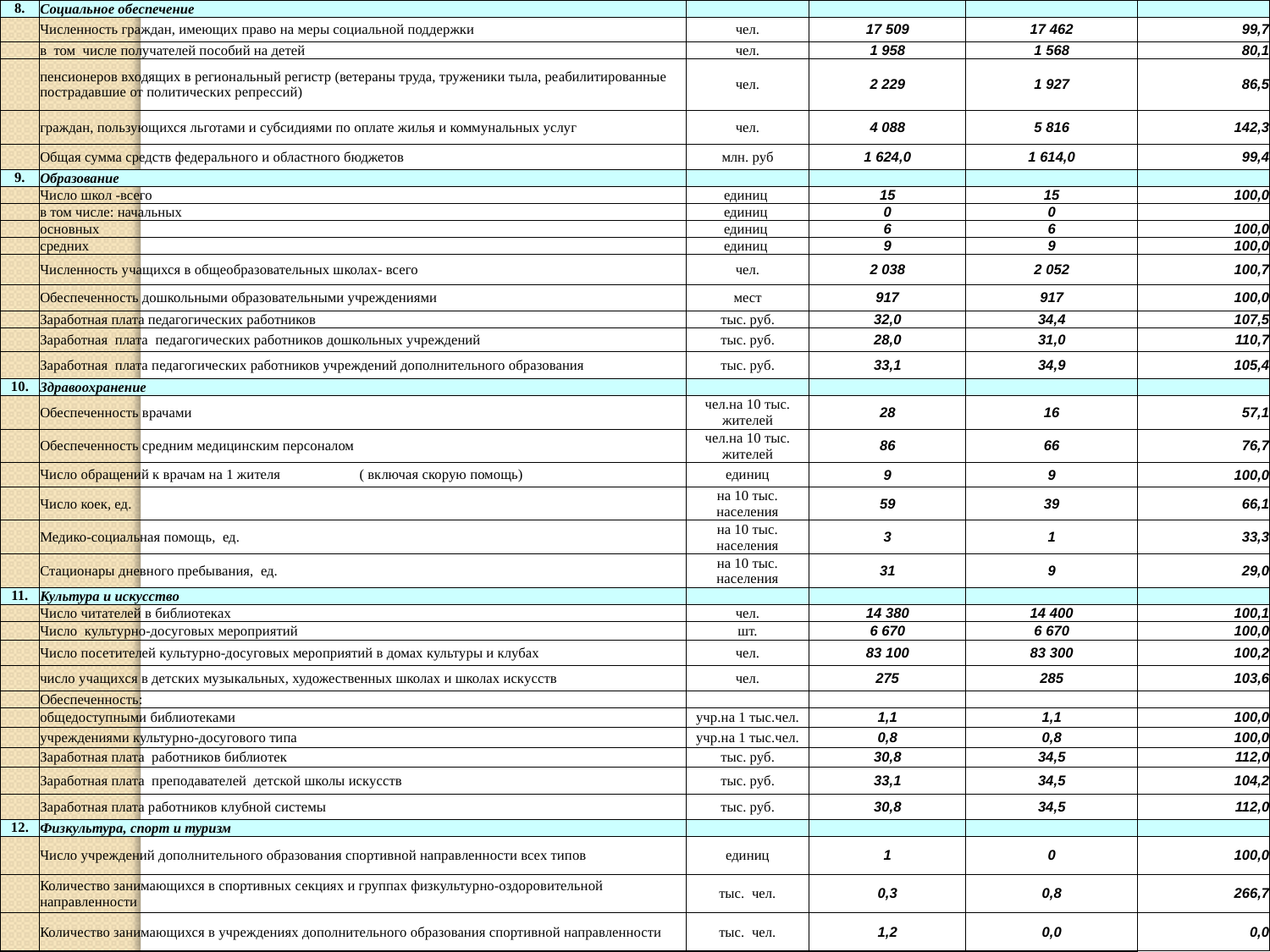

| 8. | Социальное обеспечение |  |  |  |  |
| --- | --- | --- | --- | --- | --- |
|  | Численность граждан, имеющих право на меры социальной поддержки | чел. | 17 509 | 17 462 | 99,7 |
|  | в том числе получателей пособий на детей | чел. | 1 958 | 1 568 | 80,1 |
|  | пенсионеров входящих в региональный регистр (ветераны труда, труженики тыла, реабилитированные пострадавшие от политических репрессий) | чел. | 2 229 | 1 927 | 86,5 |
|  | граждан, пользующихся льготами и субсидиями по оплате жилья и коммунальных услуг | чел. | 4 088 | 5 816 | 142,3 |
|  | Общая сумма средств федерального и областного бюджетов | млн. руб | 1 624,0 | 1 614,0 | 99,4 |
| 9. | Образование |  |  |  |  |
|  | Число школ -всего | единиц | 15 | 15 | 100,0 |
|  | в том числе: начальных | единиц | 0 | 0 |  |
|  | основных | единиц | 6 | 6 | 100,0 |
|  | средних | единиц | 9 | 9 | 100,0 |
|  | Численность учащихся в общеобразовательных школах- всего | чел. | 2 038 | 2 052 | 100,7 |
|  | Обеспеченность дошкольными образовательными учреждениями | мест | 917 | 917 | 100,0 |
|  | Заработная плата педагогических работников | тыс. руб. | 32,0 | 34,4 | 107,5 |
|  | Заработная плата педагогических работников дошкольных учреждений | тыс. руб. | 28,0 | 31,0 | 110,7 |
|  | Заработная плата педагогических работников учреждений дополнительного образования | тыс. руб. | 33,1 | 34,9 | 105,4 |
| 10. | Здравоохранение |  |  |  |  |
|  | Обеспеченность врачами | чел.на 10 тыс. жителей | 28 | 16 | 57,1 |
|  | Обеспеченность средним медицинским персоналом | чел.на 10 тыс. жителей | 86 | 66 | 76,7 |
|  | Число обращений к врачам на 1 жителя ( включая скорую помощь) | единиц | 9 | 9 | 100,0 |
|  | Число коек, ед. | на 10 тыс. населения | 59 | 39 | 66,1 |
|  | Медико-социальная помощь, ед. | на 10 тыс. населения | 3 | 1 | 33,3 |
|  | Стационары дневного пребывания, ед. | на 10 тыс. населения | 31 | 9 | 29,0 |
| 11. | Культура и искусство |  |  |  |  |
|  | Число читателей в библиотеках | чел. | 14 380 | 14 400 | 100,1 |
|  | Число культурно-досуговых мероприятий | шт. | 6 670 | 6 670 | 100,0 |
|  | Число посетителей культурно-досуговых мероприятий в домах культуры и клубах | чел. | 83 100 | 83 300 | 100,2 |
|  | число учащихся в детских музыкальных, художественных школах и школах искусств | чел. | 275 | 285 | 103,6 |
|  | Обеспеченность: |  |  |  |  |
|  | общедоступными библиотеками | учр.на 1 тыс.чел. | 1,1 | 1,1 | 100,0 |
|  | учреждениями культурно-досугового типа | учр.на 1 тыс.чел. | 0,8 | 0,8 | 100,0 |
|  | Заработная плата работников библиотек | тыс. руб. | 30,8 | 34,5 | 112,0 |
|  | Заработная плата преподавателей детской школы искусств | тыс. руб. | 33,1 | 34,5 | 104,2 |
|  | Заработная плата работников клубной системы | тыс. руб. | 30,8 | 34,5 | 112,0 |
| 12. | Физкультура, спорт и туризм |  |  |  |  |
|  | Число учреждений дополнительного образования спортивной направленности всех типов | единиц | 1 | 0 | 100,0 |
|  | Количество занимающихся в спортивных секциях и группах физкультурно-оздоровительной направленности | тыс. чел. | 0,3 | 0,8 | 266,7 |
|  | Количество занимающихся в учреждениях дополнительного образования спортивной направленности | тыс. чел. | 1,2 | 0,0 | 0,0 |